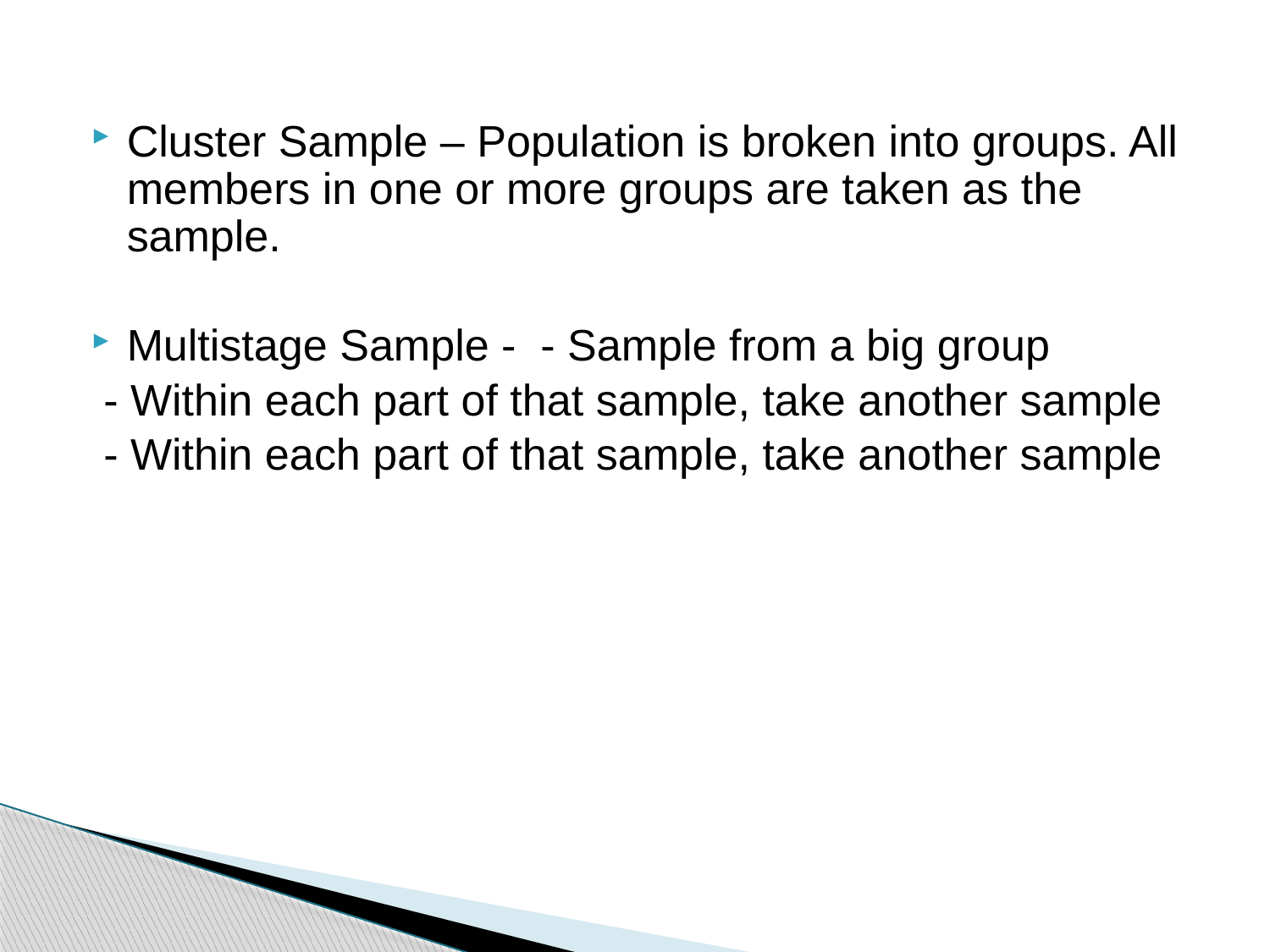

Cluster Sample – Population is broken into groups. All members in one or more groups are taken as the sample.

Multistage Sample -  - Sample from a big group
 - Within each part of that sample, take another sample
 - Within each part of that sample, take another sample